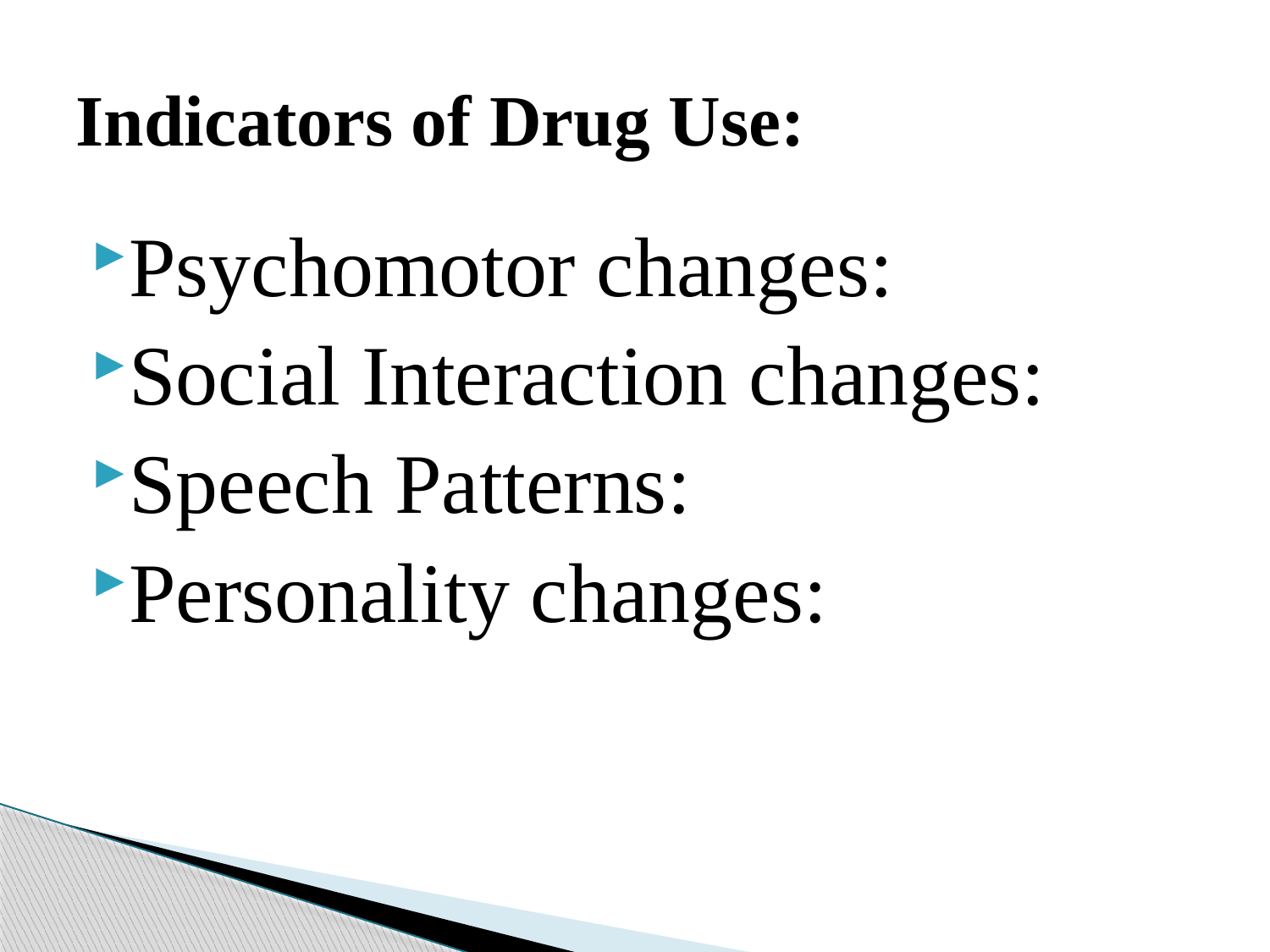

# Indicators of Drug Use:
Psychomotor changes:
Social Interaction changes:
Speech Patterns:
Personality changes: